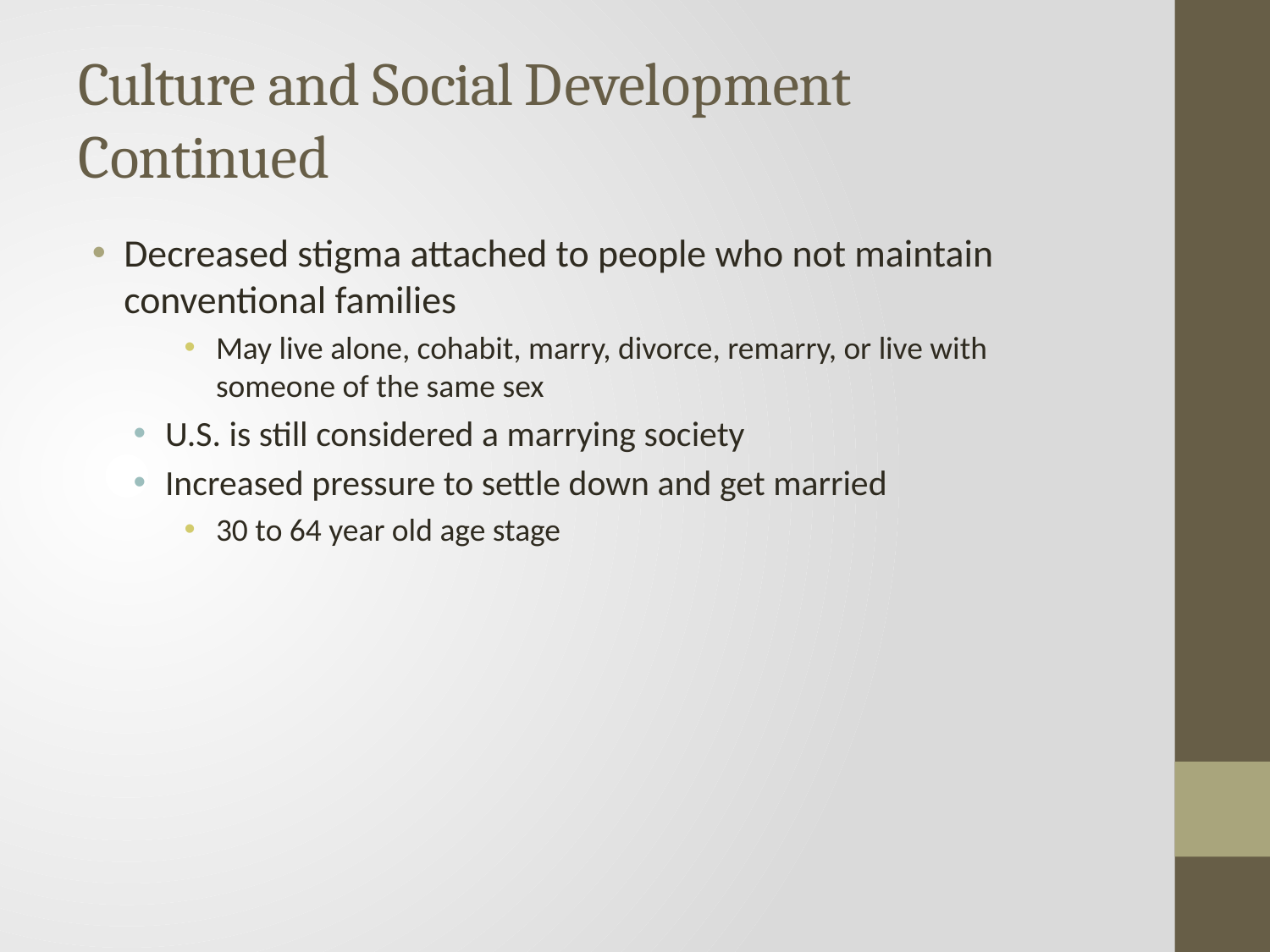

# Culture and Social Development Continued
Decreased stigma attached to people who not maintain conventional families
May live alone, cohabit, marry, divorce, remarry, or live with someone of the same sex
U.S. is still considered a marrying society
Increased pressure to settle down and get married
30 to 64 year old age stage